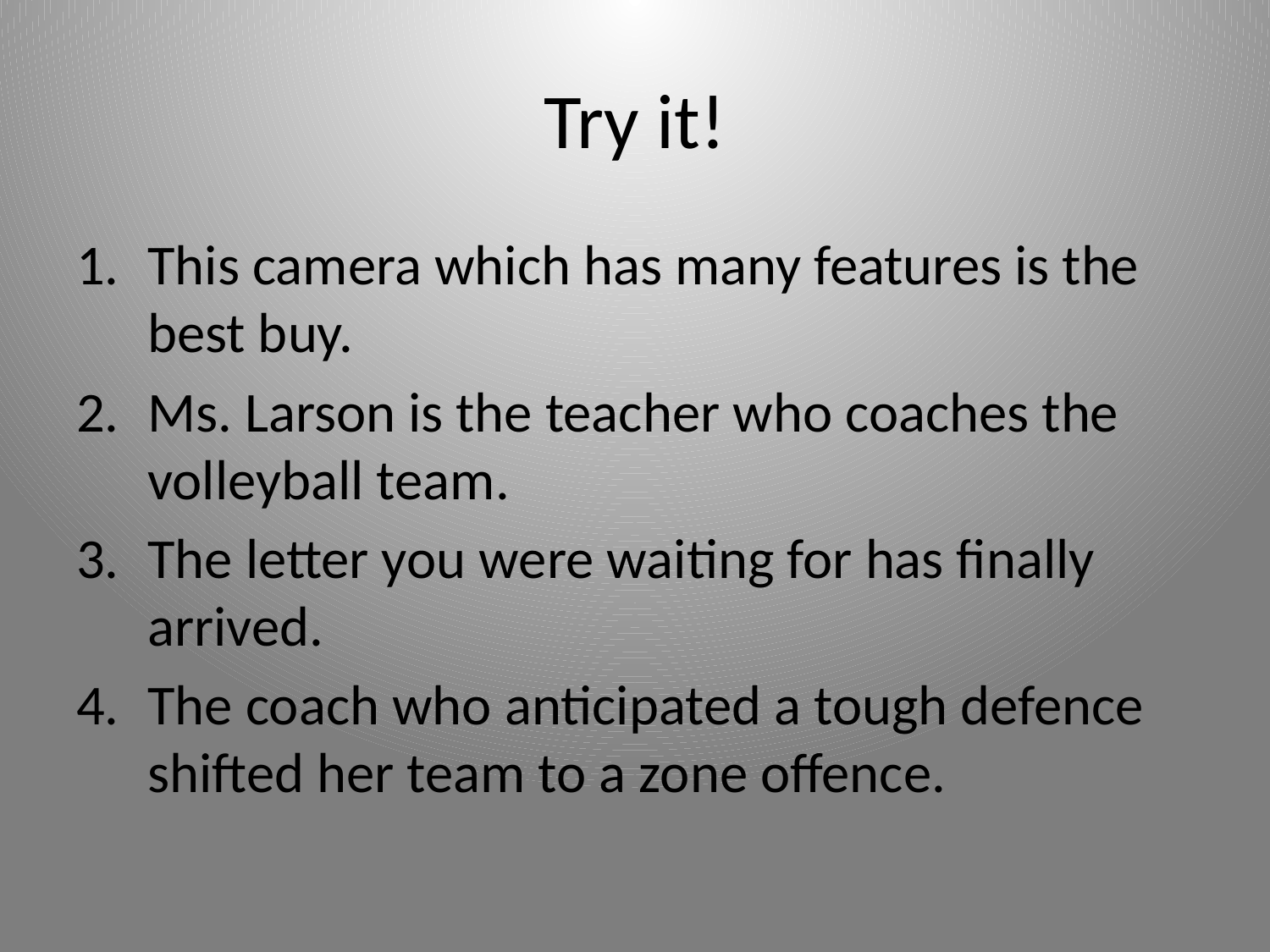

# Try it!
This camera which has many features is the best buy.
Ms. Larson is the teacher who coaches the volleyball team.
The letter you were waiting for has finally arrived.
The coach who anticipated a tough defence shifted her team to a zone offence.